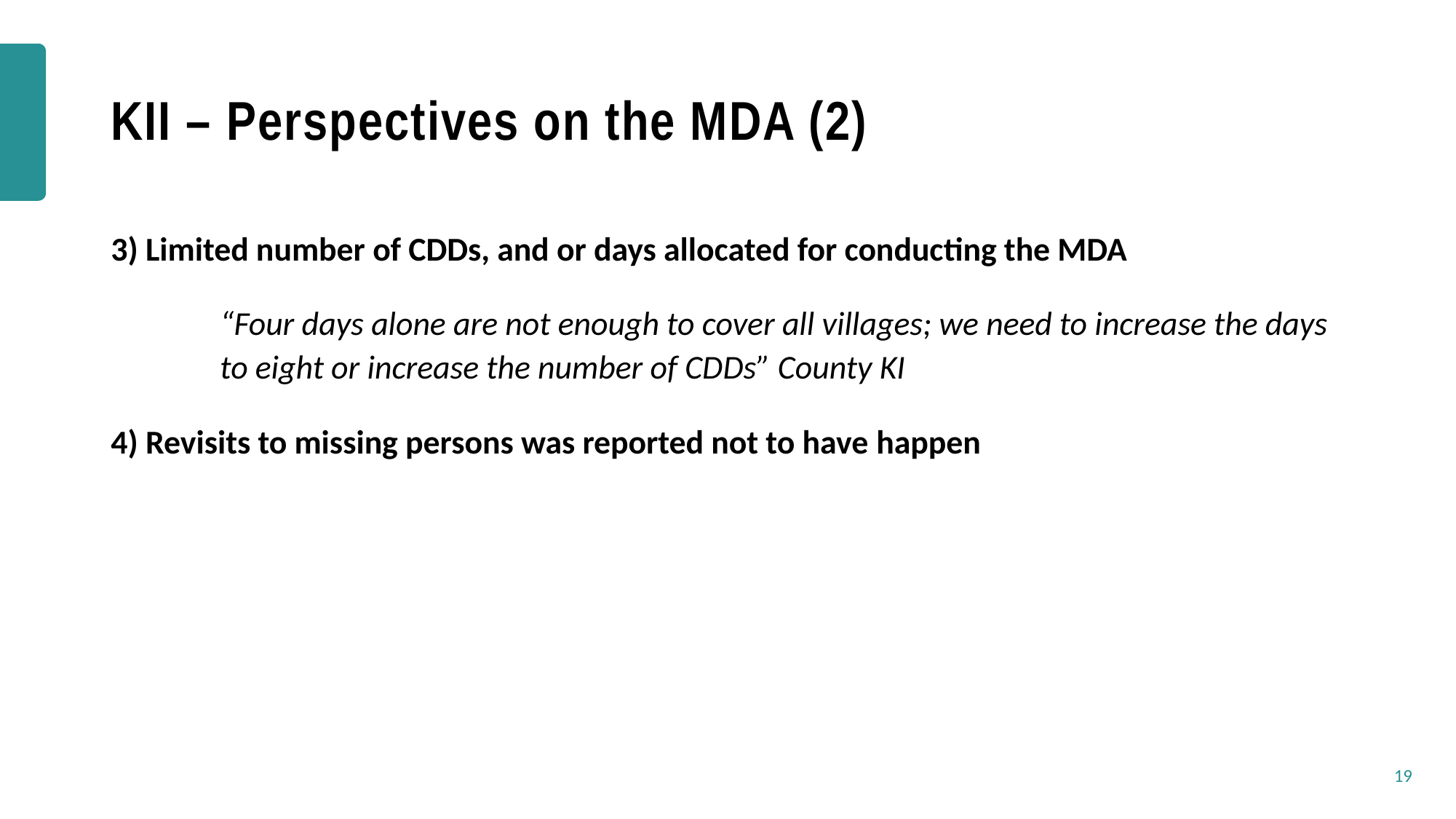

# KII – Perspectives on the MDA (2)
3) Limited number of CDDs, and or days allocated for conducting the MDA
	“Four days alone are not enough to cover all villages; we need to increase the days 	to eight or increase the number of CDDs” County KI
4) Revisits to missing persons was reported not to have happen

19